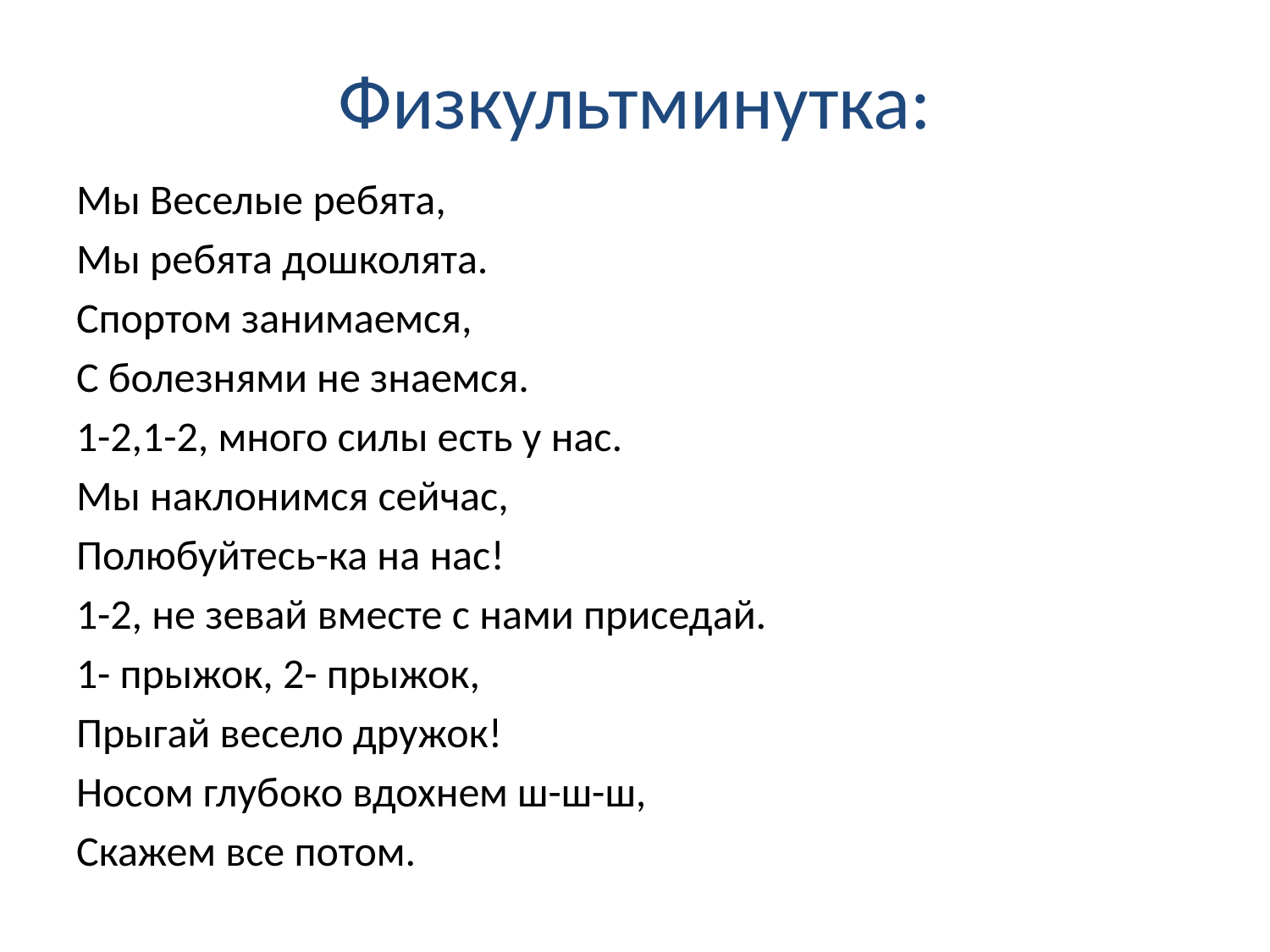

# Физкультминутка:
Мы Веселые ребята,
Мы ребята дошколята.
Спортом занимаемся,
С болезнями не знаемся.
1-2,1-2, много силы есть у нас.
Мы наклонимся сейчас,
Полюбуйтесь-ка на нас!
1-2, не зевай вместе с нами приседай.
1- прыжок, 2- прыжок,
Прыгай весело дружок!
Носом глубоко вдохнем ш-ш-ш,
Скажем все потом.